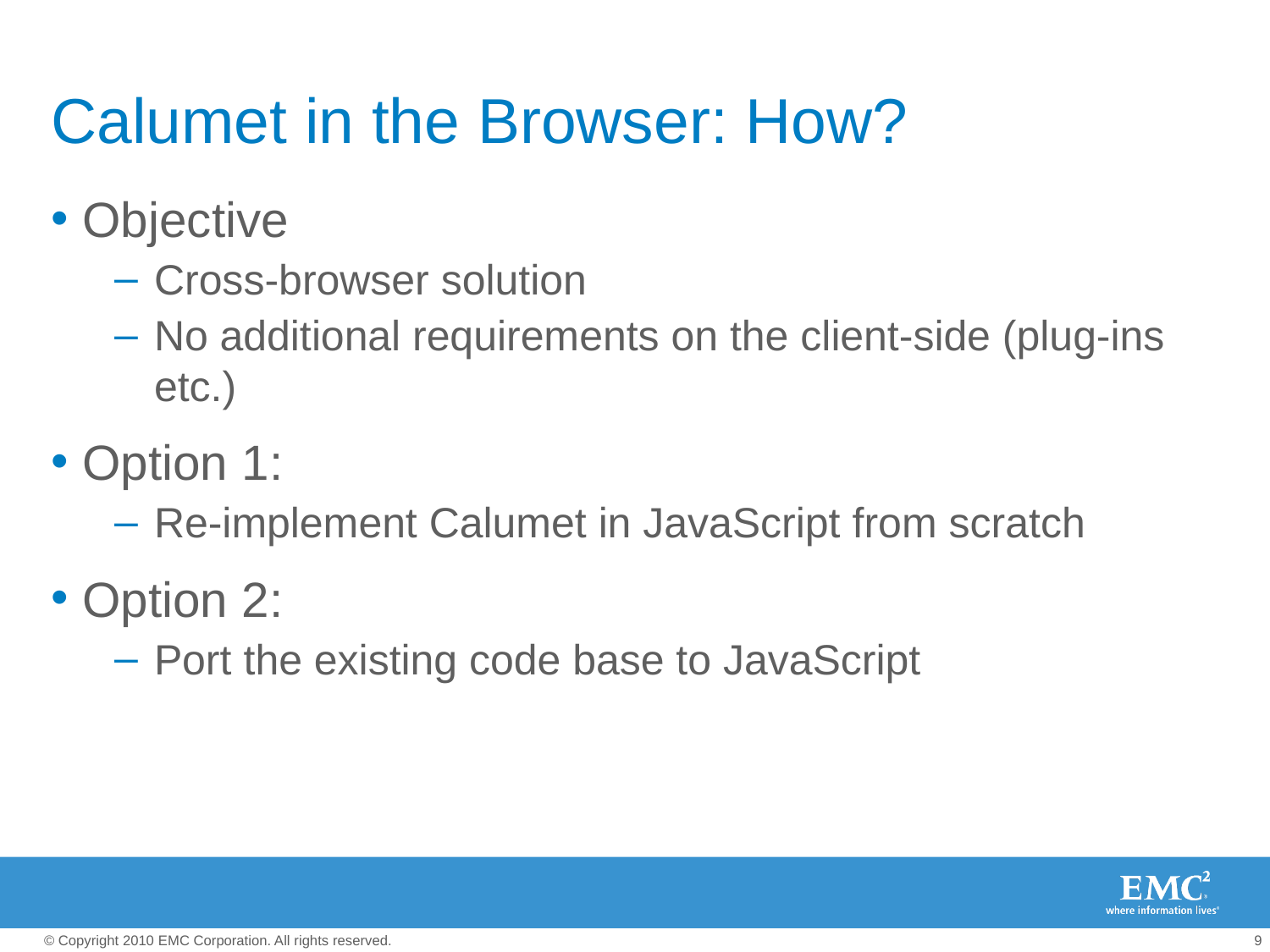

# Calumet in the Browser: How?
Objective
Cross-browser solution
No additional requirements on the client-side (plug-ins etc.)
Option 1:
Re-implement Calumet in JavaScript from scratch
Option 2:
Port the existing code base to JavaScript